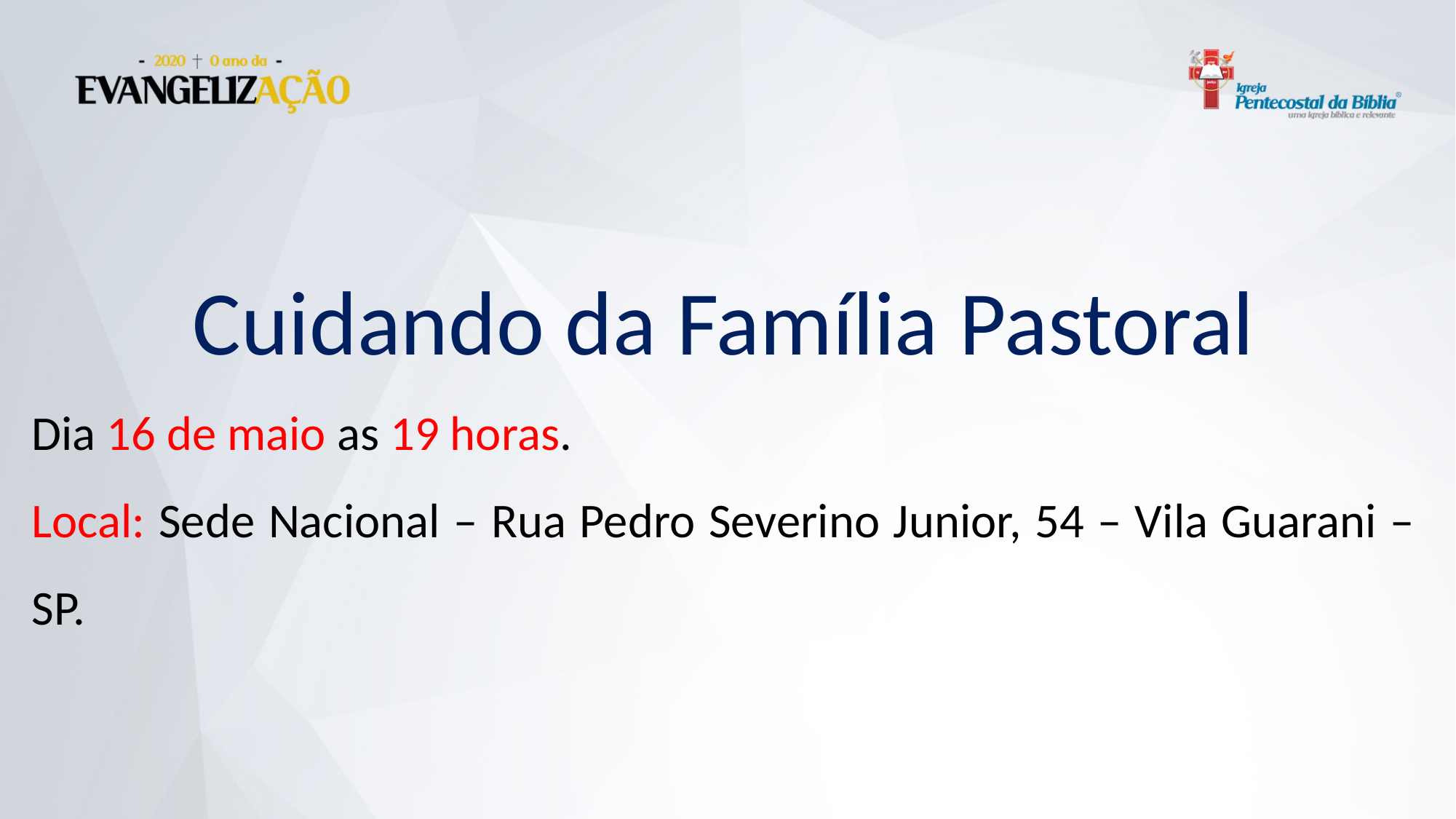

Cuidando da Família Pastoral
Dia 16 de maio as 19 horas.
Local: Sede Nacional – Rua Pedro Severino Junior, 54 – Vila Guarani – SP.